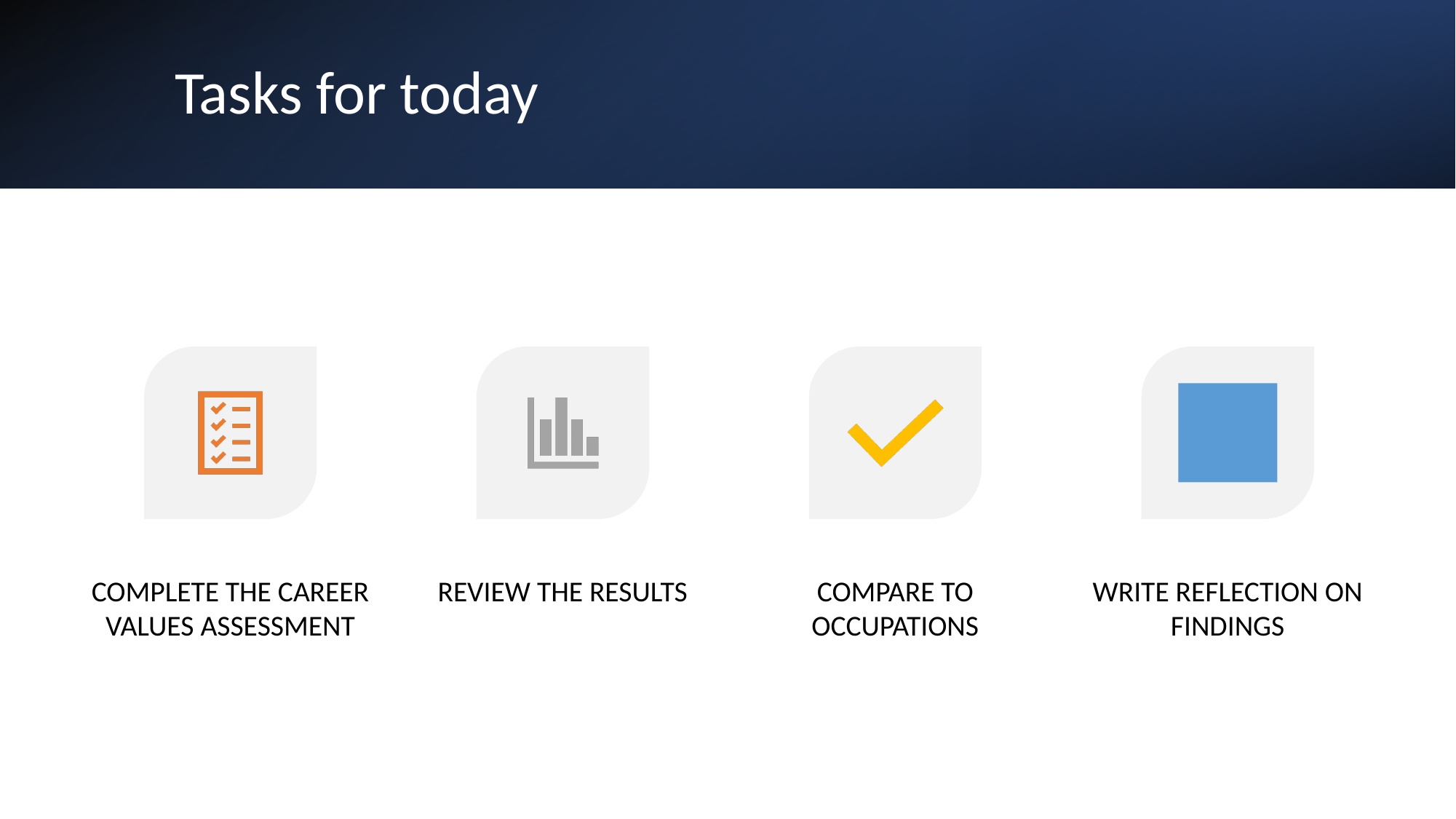

# Tasks for today
Complete the Career Values Assessment
Review the Results
Compare to occupations
Write reflection on findings